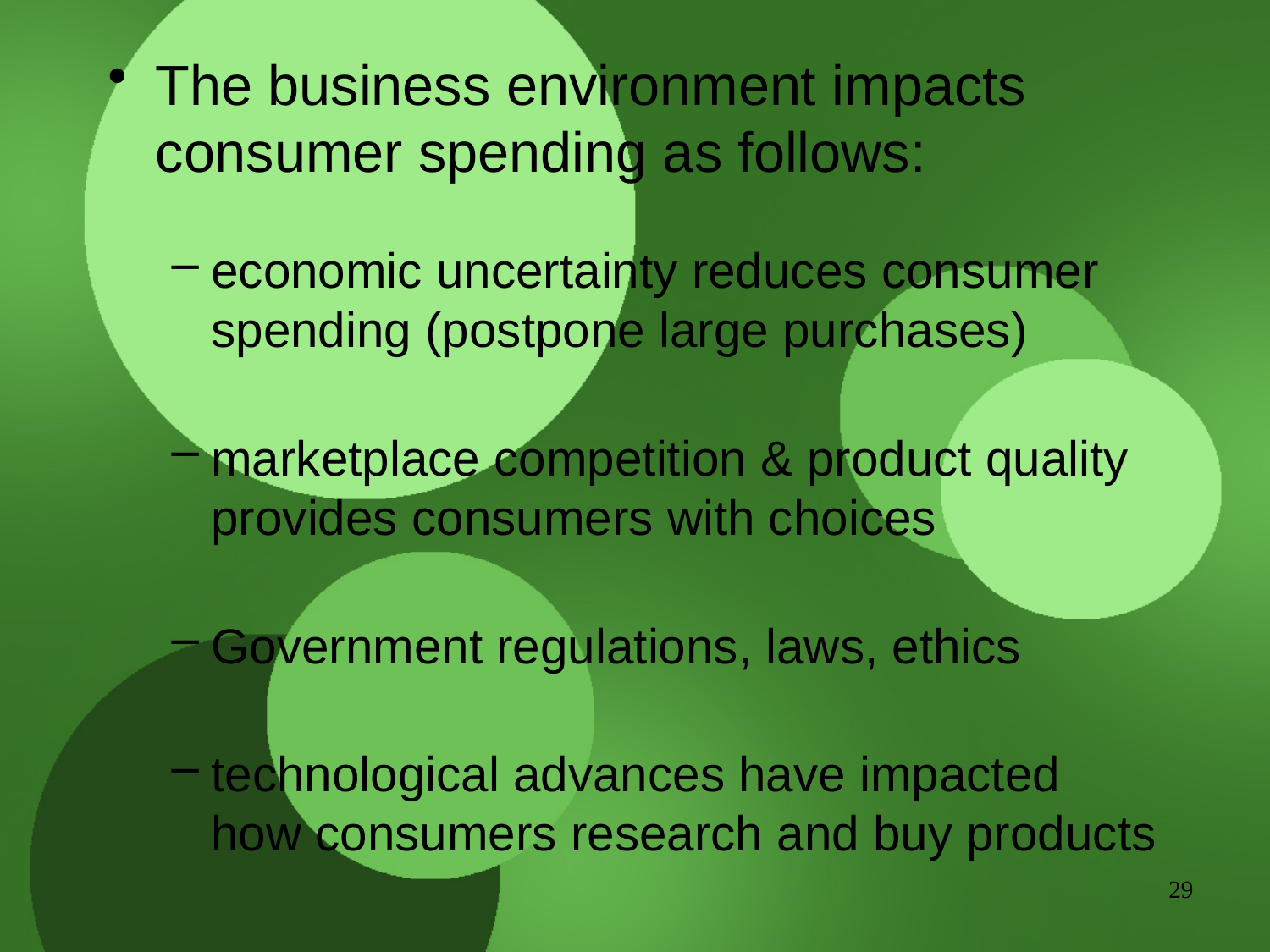

The business environment impacts consumer spending as follows:
economic uncertainty reduces consumer spending (postpone large purchases)
marketplace competition & product quality provides consumers with choices
Government regulations, laws, ethics
technological advances have impacted how consumers research and buy products
29